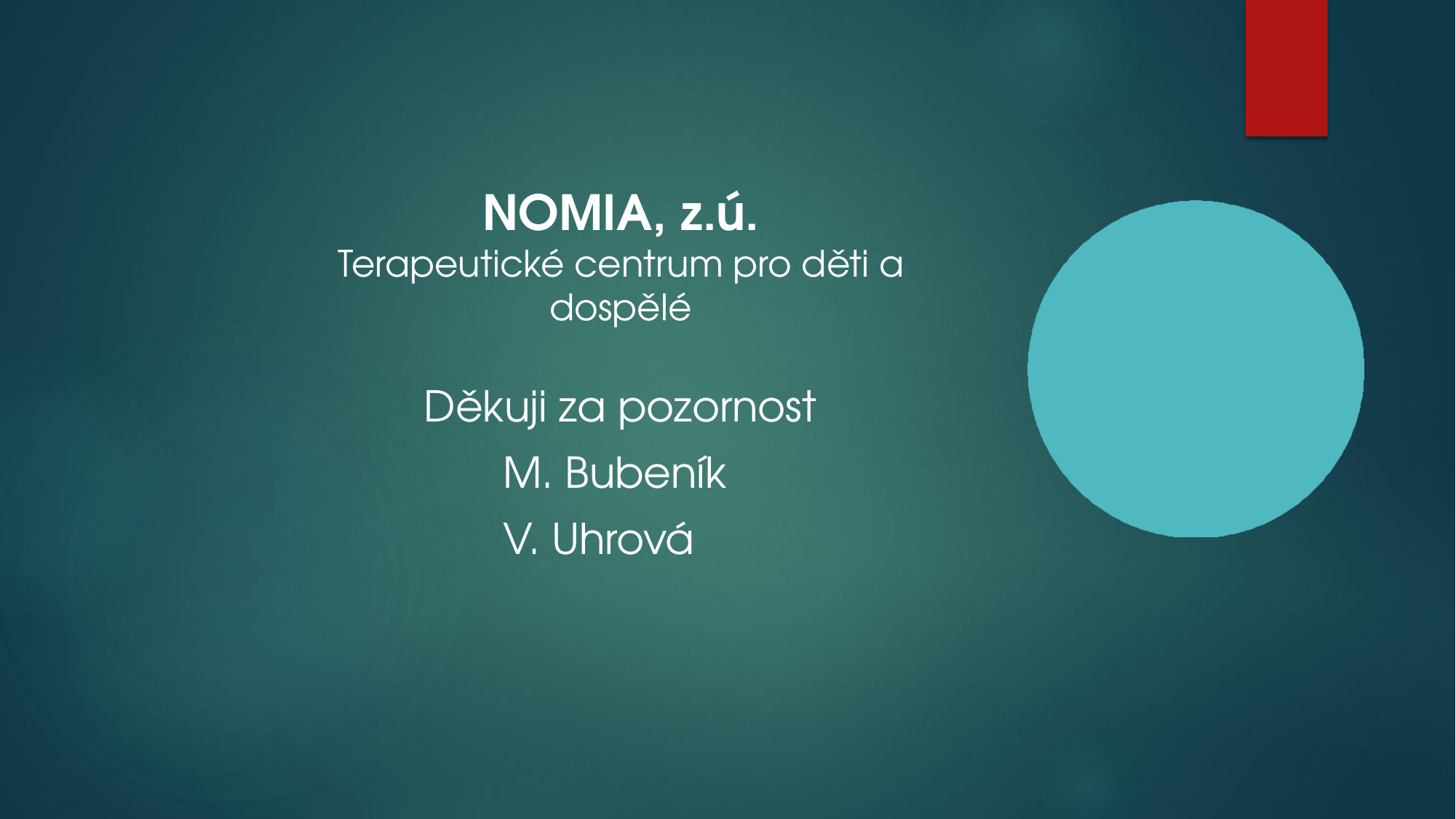

# NOMIA, z.ú. Terapeutické centrum pro děti a dospělé
Děkuji za pozornost
M. Bubeník
V. Uhrová